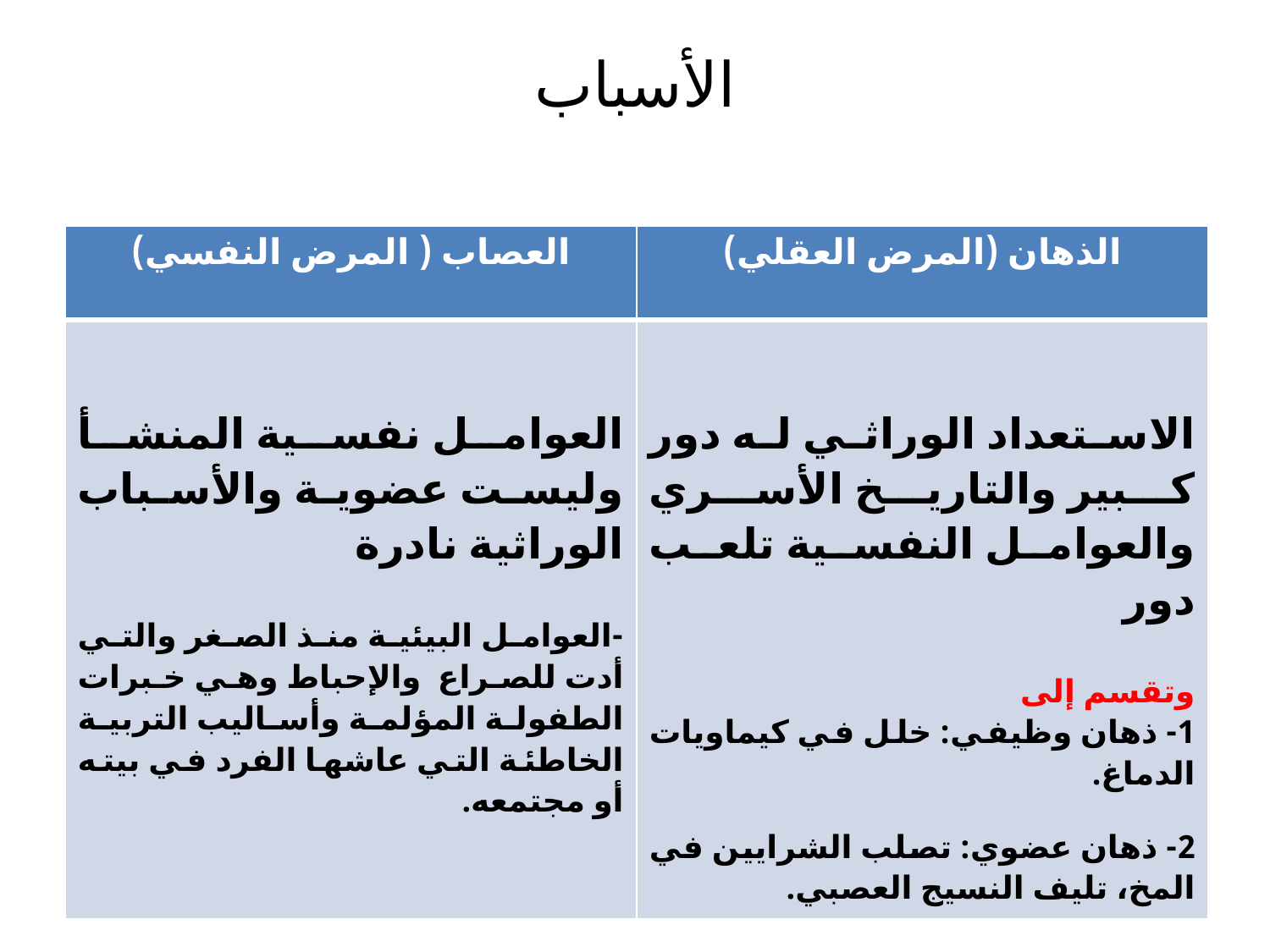

# الأسباب
| العصاب ( المرض النفسي) | الذهان (المرض العقلي) |
| --- | --- |
| العوامل نفسية المنشأ وليست عضوية والأسباب الوراثية نادرة -العوامل البيئية منذ الصغر والتي أدت للصراع والإحباط وهي خبرات الطفولة المؤلمة وأساليب التربية الخاطئة التي عاشها الفرد في بيته أو مجتمعه. | الاستعداد الوراثي له دور كبير والتاريخ الأسري والعوامل النفسية تلعب دور وتقسم إلى 1- ذهان وظيفي: خلل في كيماويات الدماغ. 2- ذهان عضوي: تصلب الشرايين في المخ، تليف النسيج العصبي. |